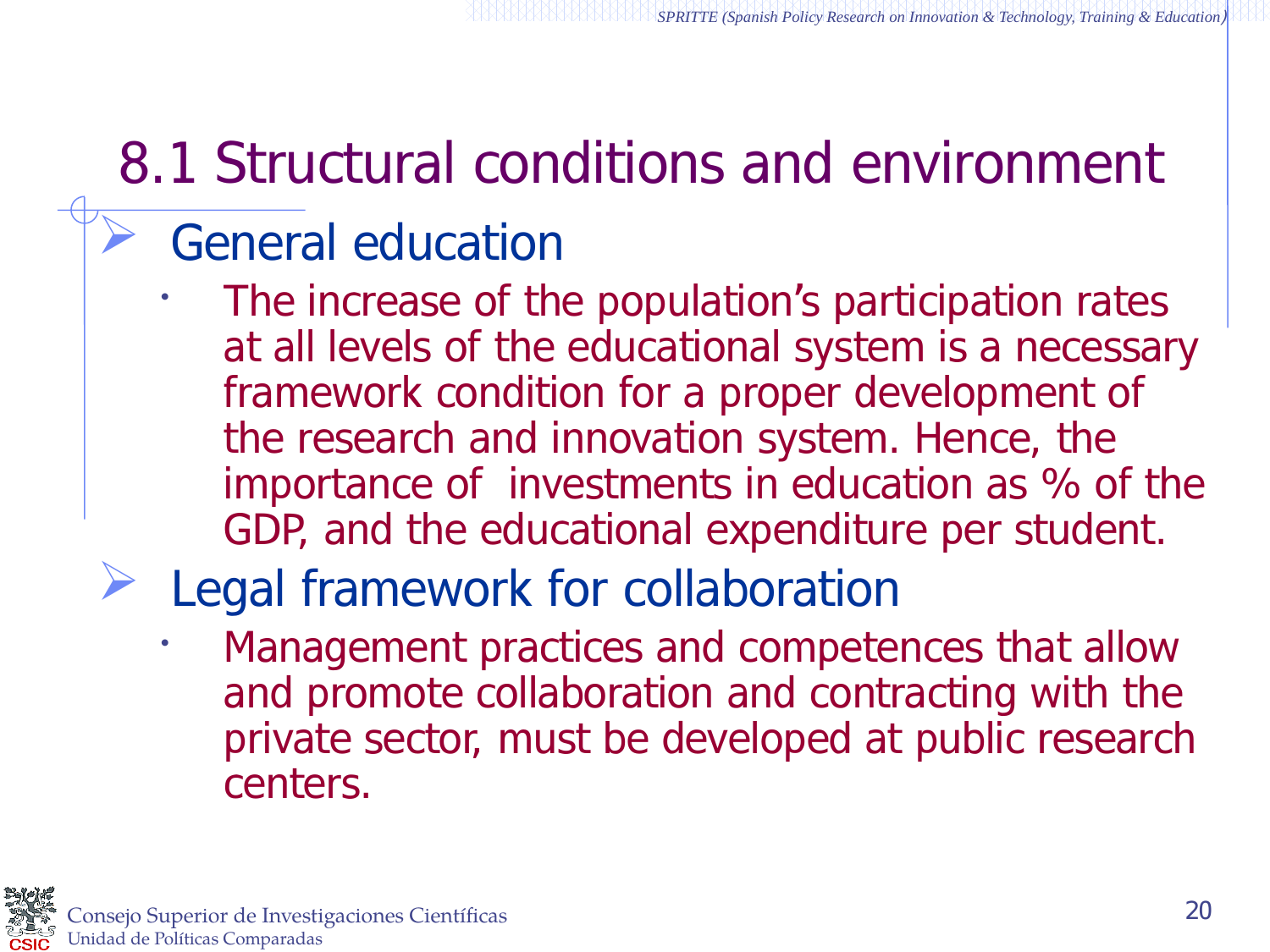

# 8.1 Structural conditions and environment
General education
The increase of the population’s participation rates at all levels of the educational system is a necessary framework condition for a proper development of the research and innovation system. Hence, the importance of  investments in education as % of the GDP, and the educational expenditure per student.
Legal framework for collaboration
Management practices and competences that allow and promote collaboration and contracting with the private sector, must be developed at public research centers.
20